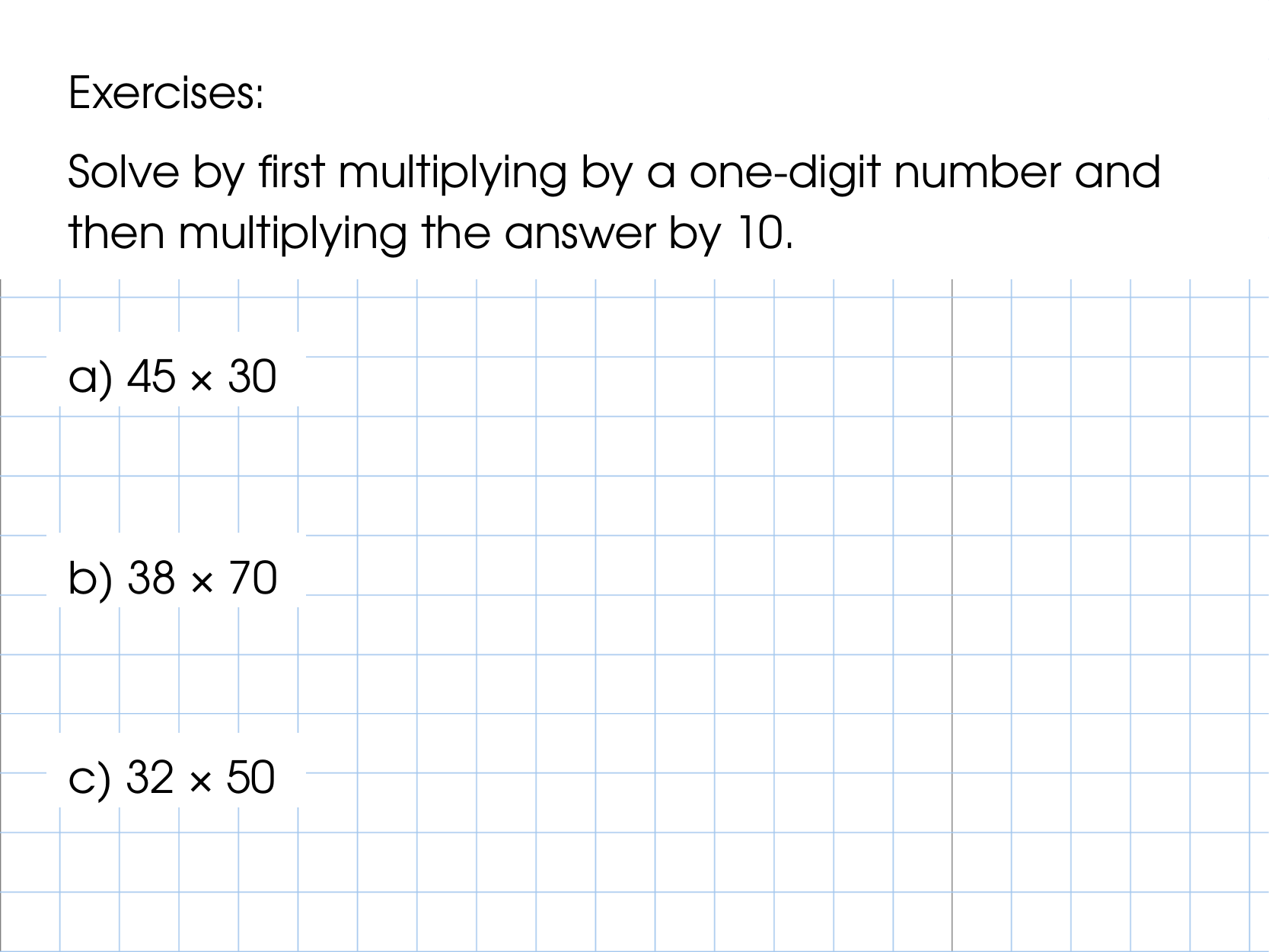

Exercises:
Solve by first multiplying by a one-digit number and then multiplying the answer by 10.

a) 45 × 30

b) 38 × 70

c) 32 × 50